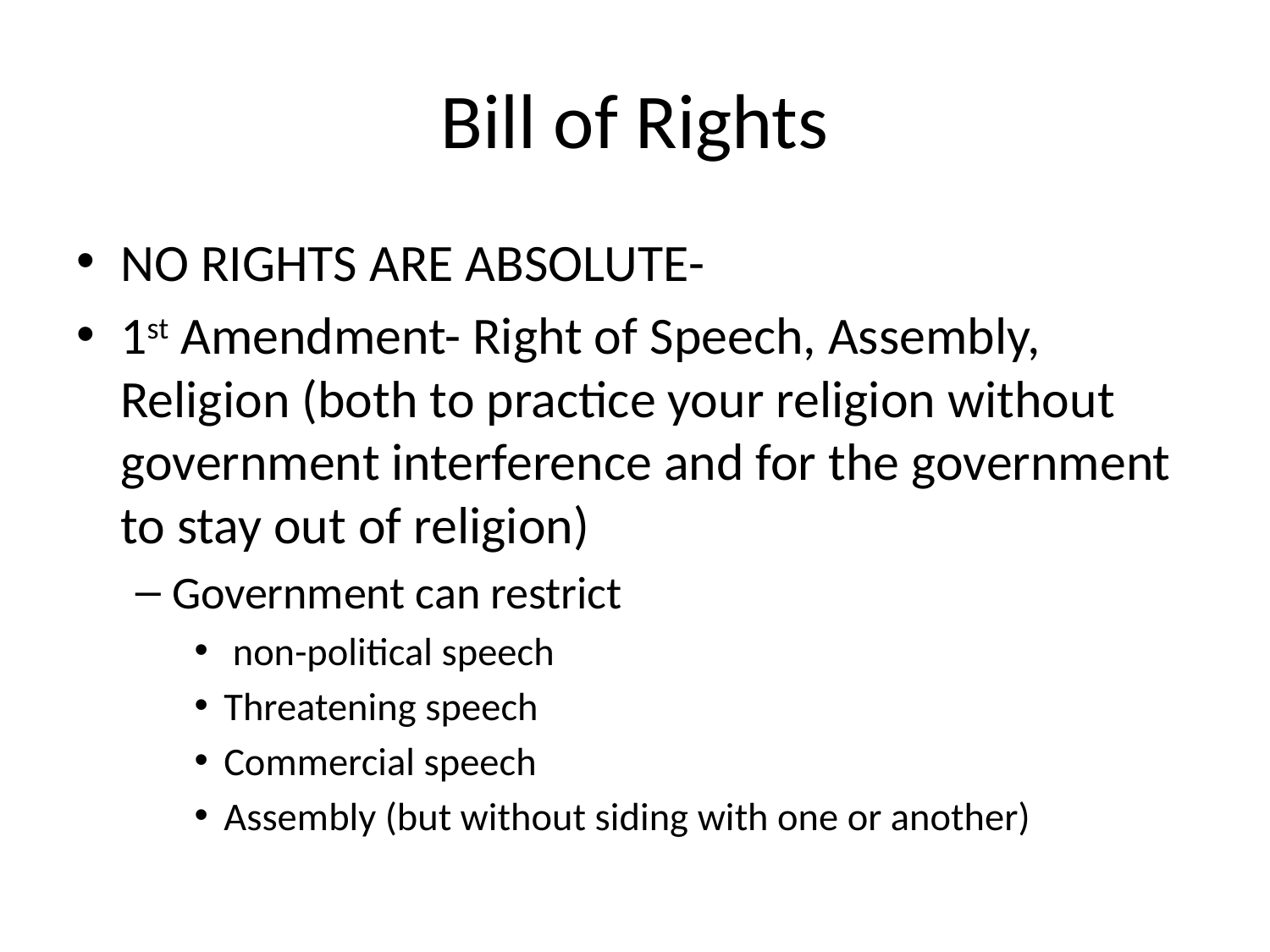

# Bill of Rights
NO RIGHTS ARE ABSOLUTE-
1st Amendment- Right of Speech, Assembly, Religion (both to practice your religion without government interference and for the government to stay out of religion)
Government can restrict
 non-political speech
Threatening speech
Commercial speech
Assembly (but without siding with one or another)